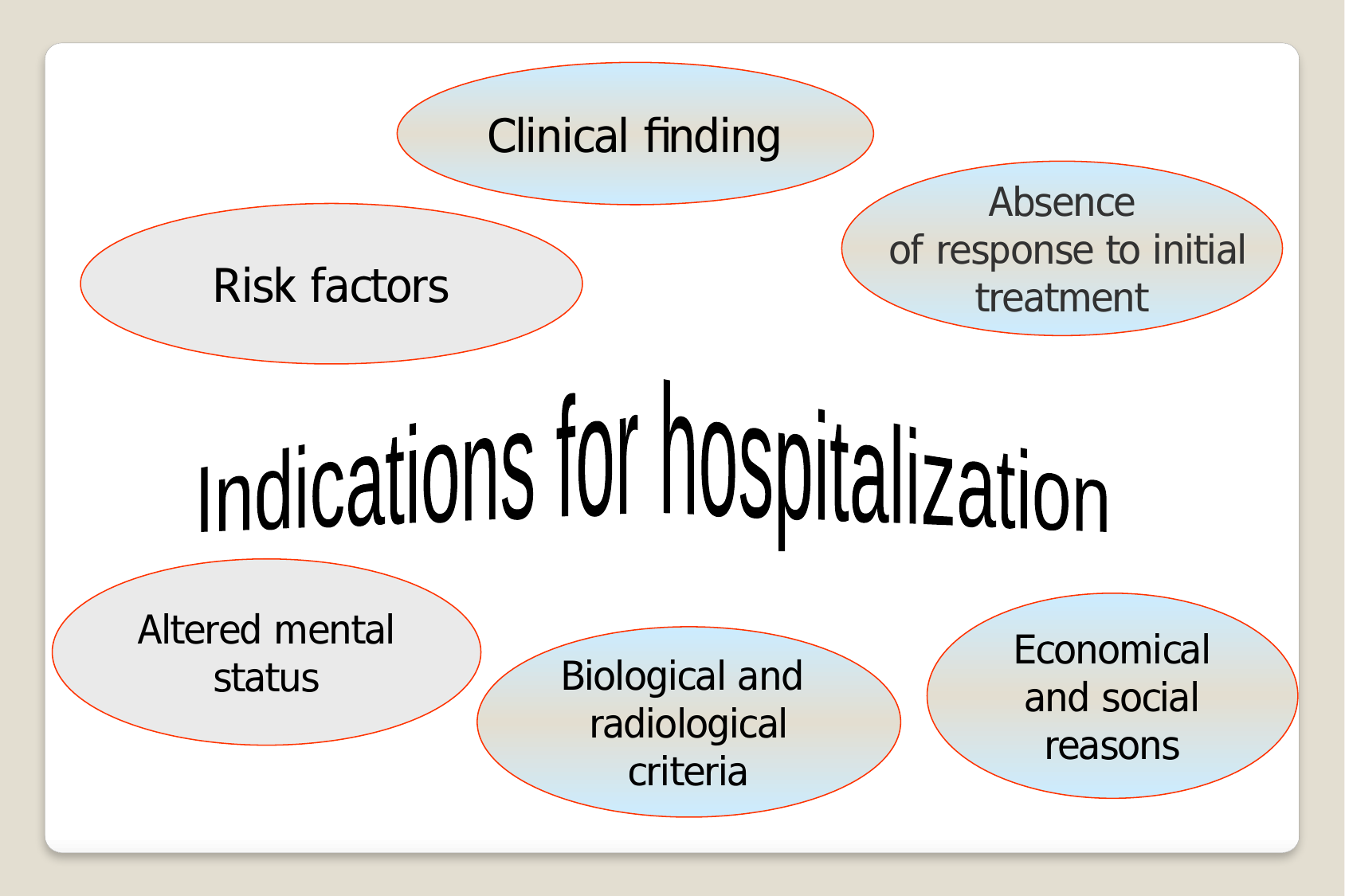

Clinical finding
Absence
 of response to initial
treatment
Risk factors
Indications for hospitalization
Altered mental
status

Economical
and social
reasons

Biological and
radiological
criteria